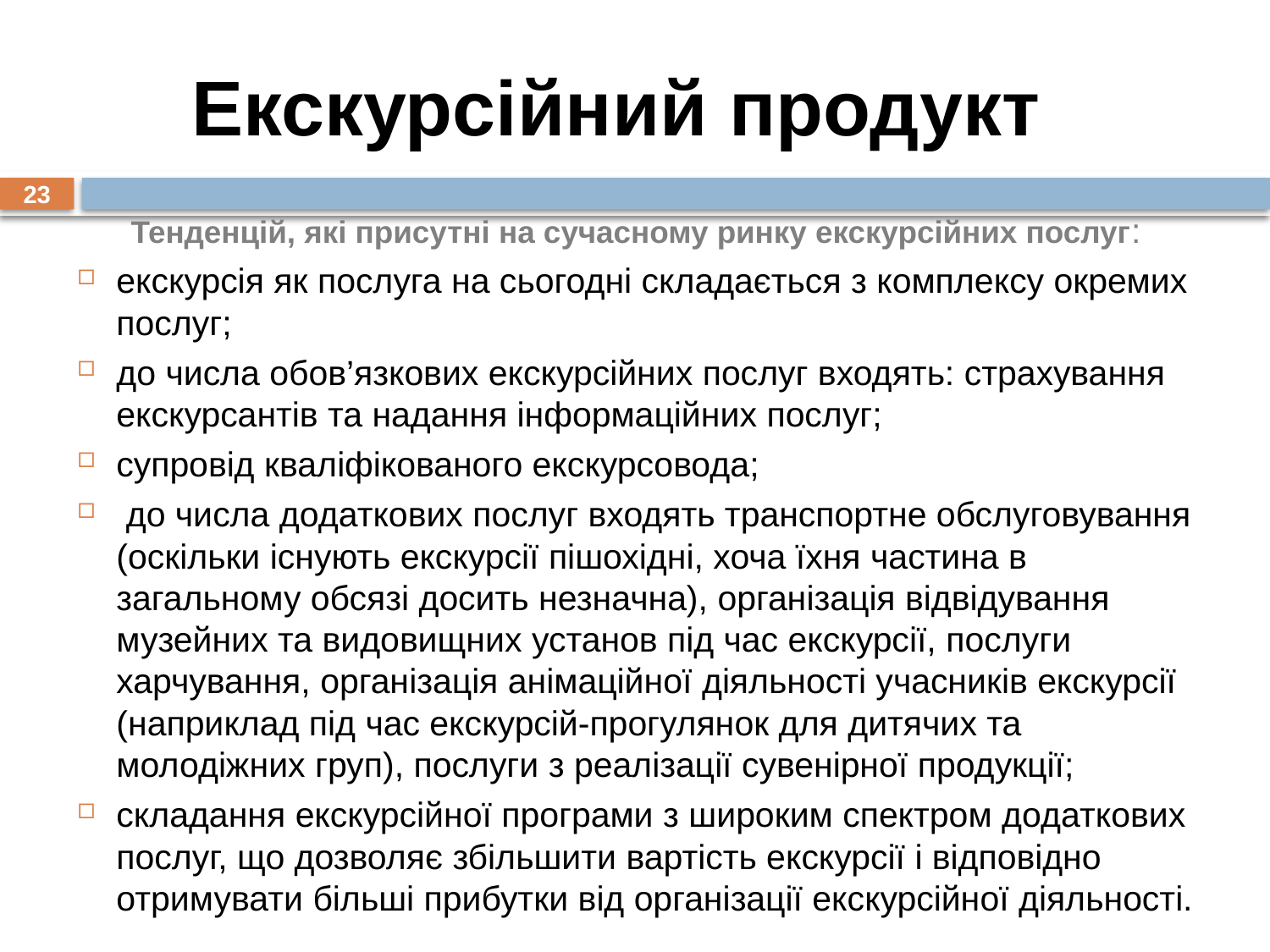

# Екскурсійний продукт
23
Тенденцій, які присутні на сучасному ринку екскурсійних послуг:
екскурсія як послуга на сьогодні складається з комплексу окремих послуг;
до числа обов’язкових екскурсійних послуг входять: страхування екскурсантів та надання інформаційних послуг;
супровід кваліфікованого екскурсовода;
 до числа додаткових послуг входять транспортне обслуговування (оскільки існують екскурсії пішохідні, хоча їхня частина в загальному обсязі досить незначна), організація відвідування музейних та видовищних установ під час екскурсії, послуги харчування, організація анімаційної діяльності учасників екскурсії (наприклад під час екскурсій-прогулянок для дитячих та молодіжних груп), послуги з реалізації сувенірної продукції;
складання екскурсійної програми з широким спектром додаткових послуг, що дозволяє збільшити вартість екскурсії і відповідно отримувати більші прибутки від організації екскурсійної діяльності.